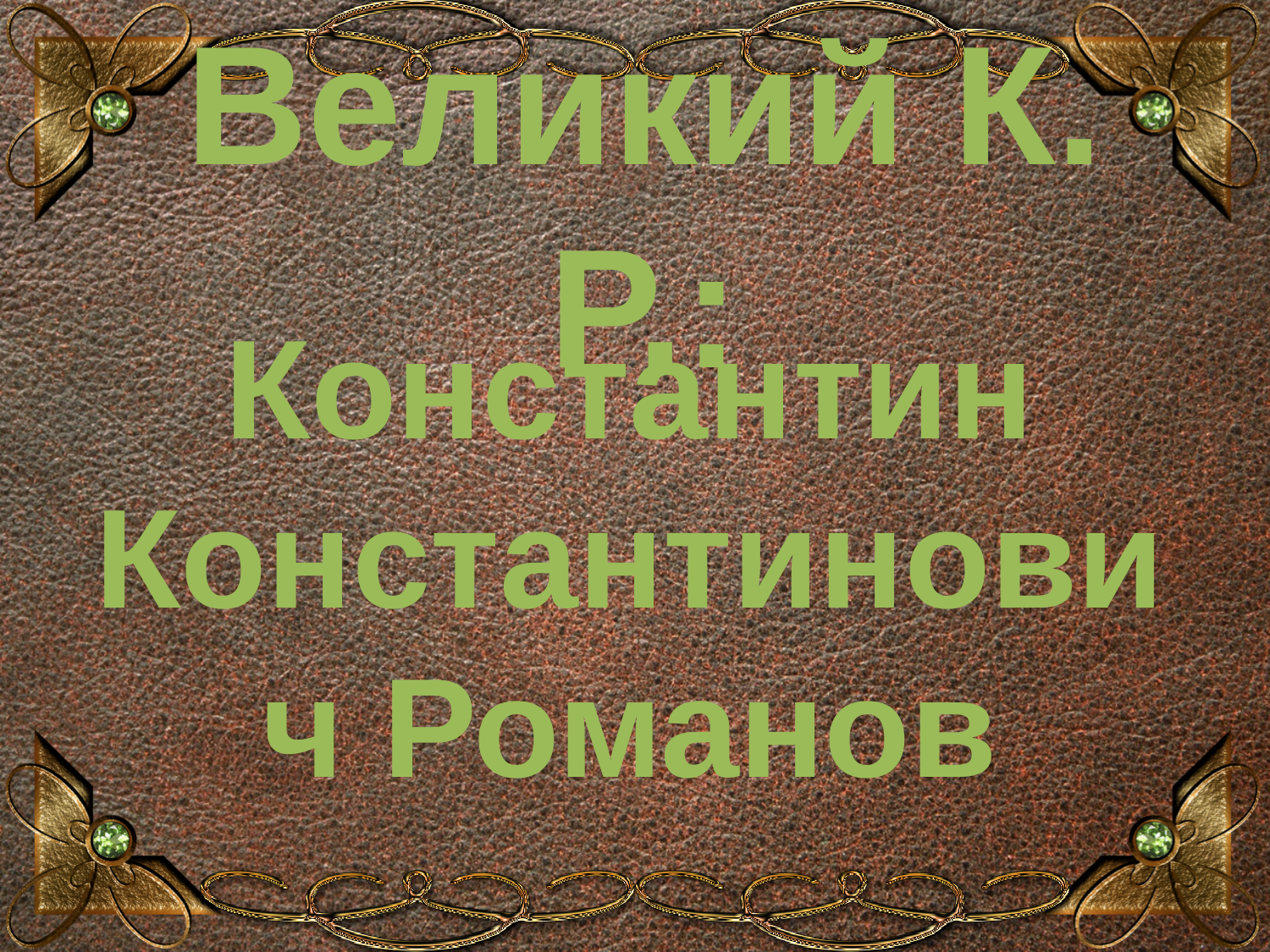

# Великий К. Р.:
Константин Константинович Романов